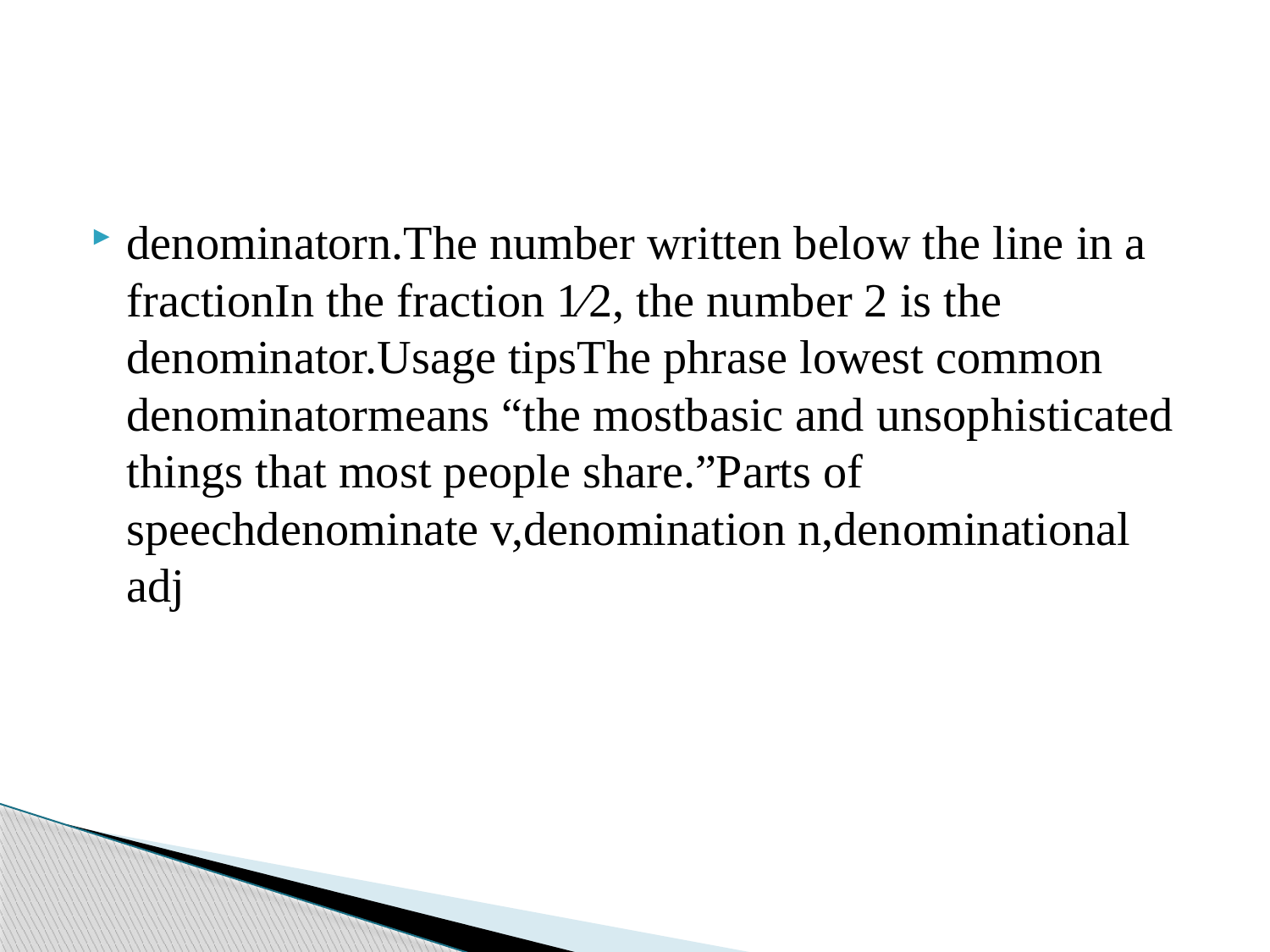

#
denominatorn.The number written below the line in a fractionIn the fraction 1⁄2, the number 2 is the denominator.Usage tipsThe phrase lowest common denominatormeans “the mostbasic and unsophisticated things that most people share.”Parts of speechdenominate v,denomination n,denominational adj